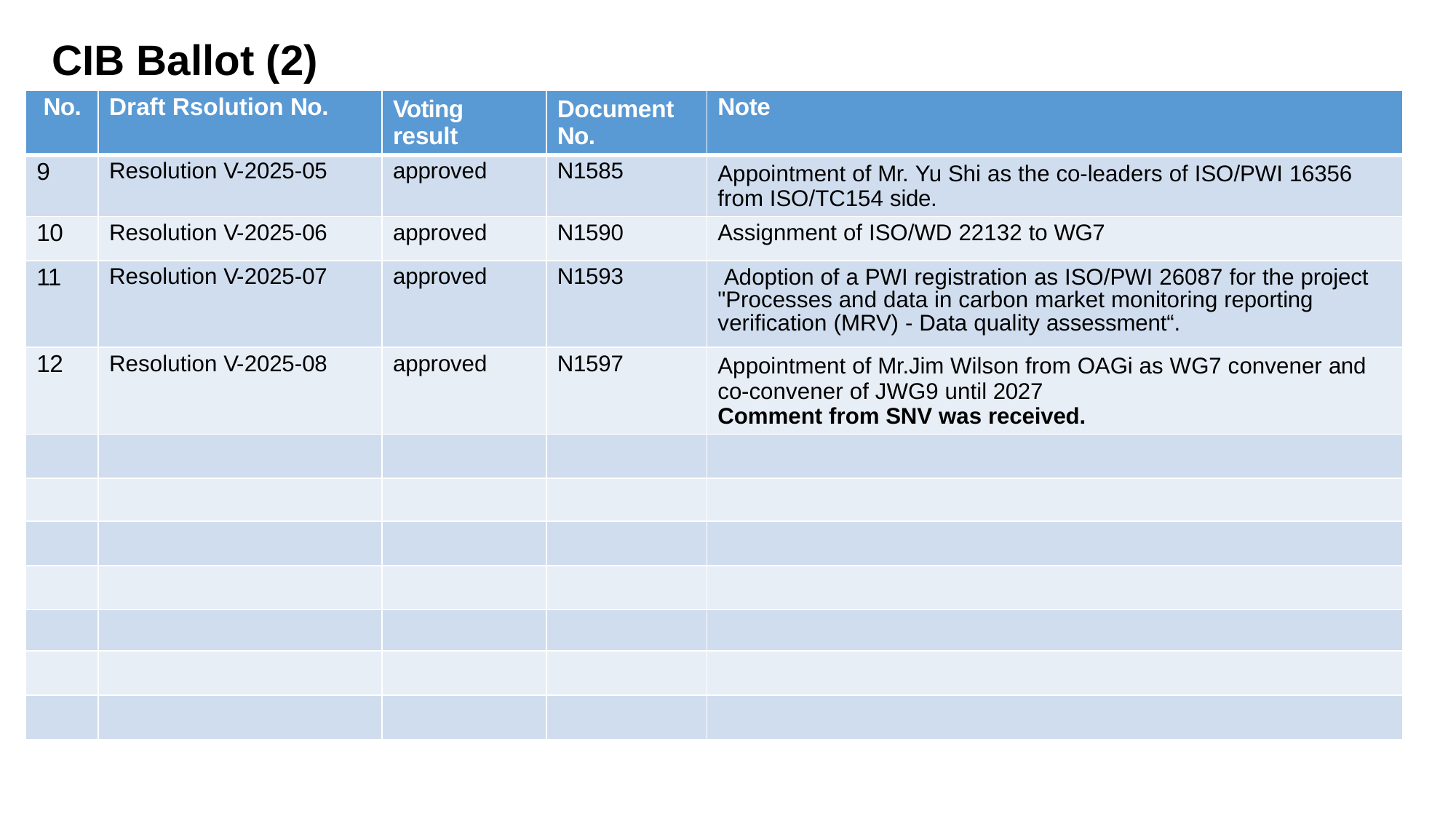

CIB Ballot (2)
| No. | Draft Rsolution No. | Voting result | Document No. | Note |
| --- | --- | --- | --- | --- |
| 9 | Resolution V-2025-05 | approved | N1585 | Appointment of Mr. Yu Shi as the co-leaders of ISO/PWI 16356 from ISO/TC154 side. |
| 10 | Resolution V-2025-06 | approved | N1590 | Assignment of ISO/WD 22132 to WG7 |
| 11 | Resolution V-2025-07 | approved | N1593 | Adoption of a PWI registration as ISO/PWI 26087 for the project "Processes and data in carbon market monitoring reporting verification (MRV) - Data quality assessment“. |
| 12 | Resolution V-2025-08 | approved | N1597 | Appointment of Mr.Jim Wilson from OAGi as WG7 convener and co-convener of JWG9 until 2027 Comment from SNV was received. |
|  |  |  |  |  |
|  |  |  |  |  |
|  |  |  |  |  |
|  |  |  |  |  |
|  |  |  |  |  |
|  |  |  |  |  |
|  |  |  |  |  |